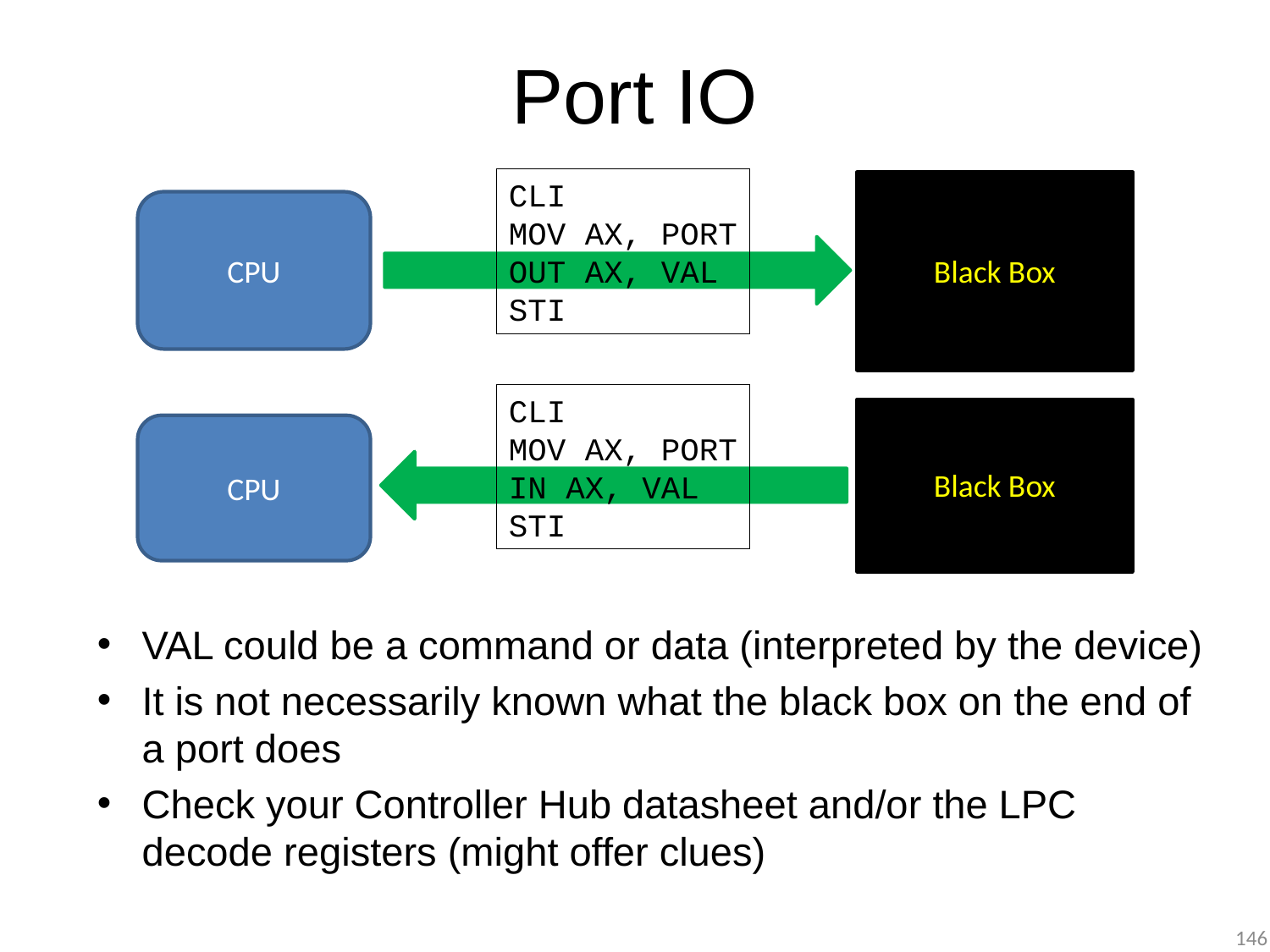

# Port IO
CLI
MOV AX, PORT
OUT AX, VAL
STI

CPU

Black Box
CLI
MOV AX, PORT
IN AX, VAL
STI

CPU

Black Box
VAL could be a command or data (interpreted by the device)
It is not necessarily known what the black box on the end of a port does
Check your Controller Hub datasheet and/or the LPC decode registers (might offer clues)
146